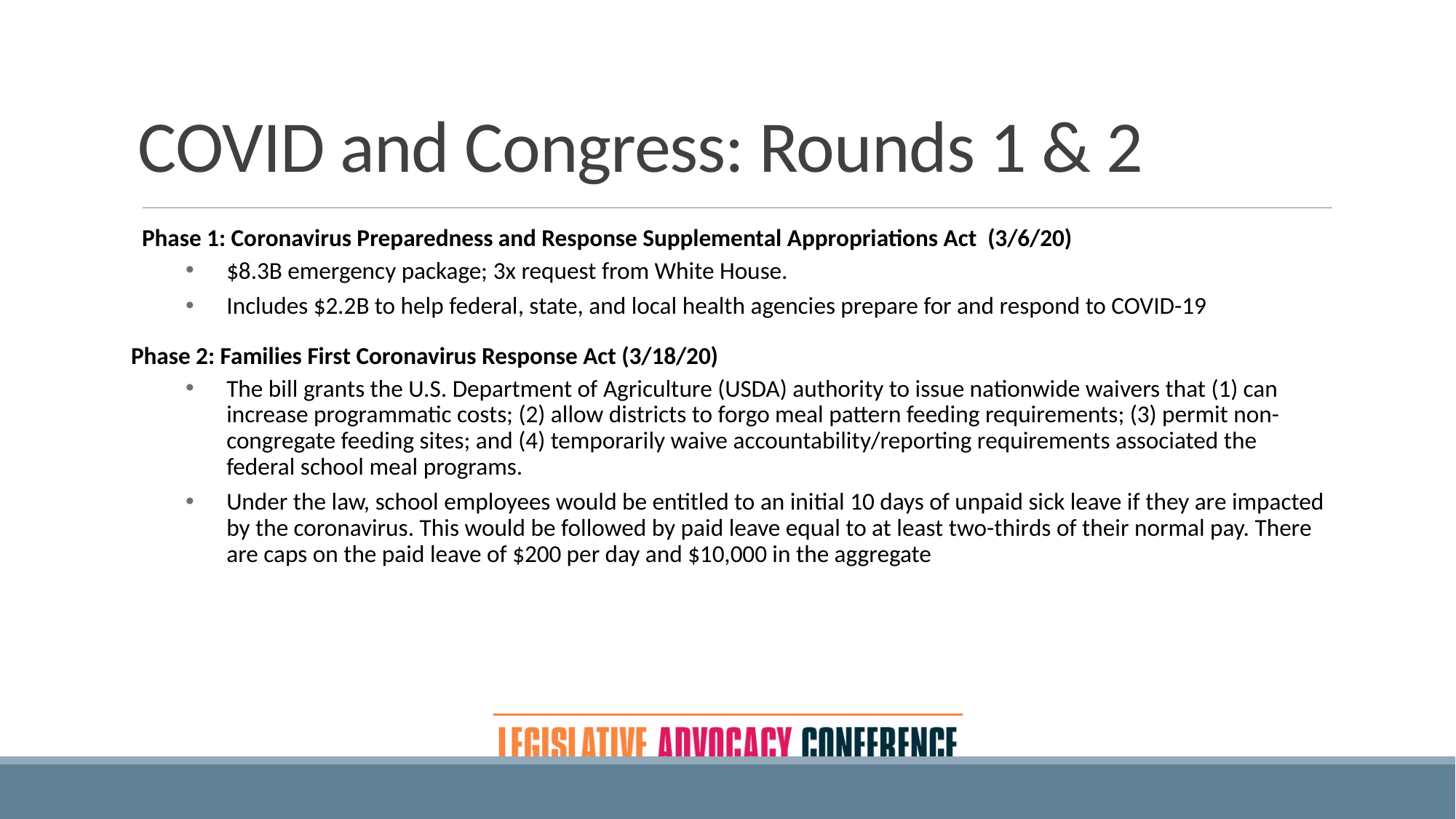

# COVID and Congress: Rounds 1 & 2
Phase 1: Coronavirus Preparedness and Response Supplemental Appropriations Act  (3/6/20)
$8.3B emergency package; 3x request from White House.
Includes $2.2B to help federal, state, and local health agencies prepare for and respond to COVID-19
Phase 2: Families First Coronavirus Response Act (3/18/20)
The bill grants the U.S. Department of Agriculture (USDA) authority to issue nationwide waivers that (1) can increase programmatic costs; (2) allow districts to forgo meal pattern feeding requirements; (3) permit non-congregate feeding sites; and (4) temporarily waive accountability/reporting requirements associated the federal school meal programs.
Under the law, school employees would be entitled to an initial 10 days of unpaid sick leave if they are impacted by the coronavirus. This would be followed by paid leave equal to at least two-thirds of their normal pay. There are caps on the paid leave of $200 per day and $10,000 in the aggregate